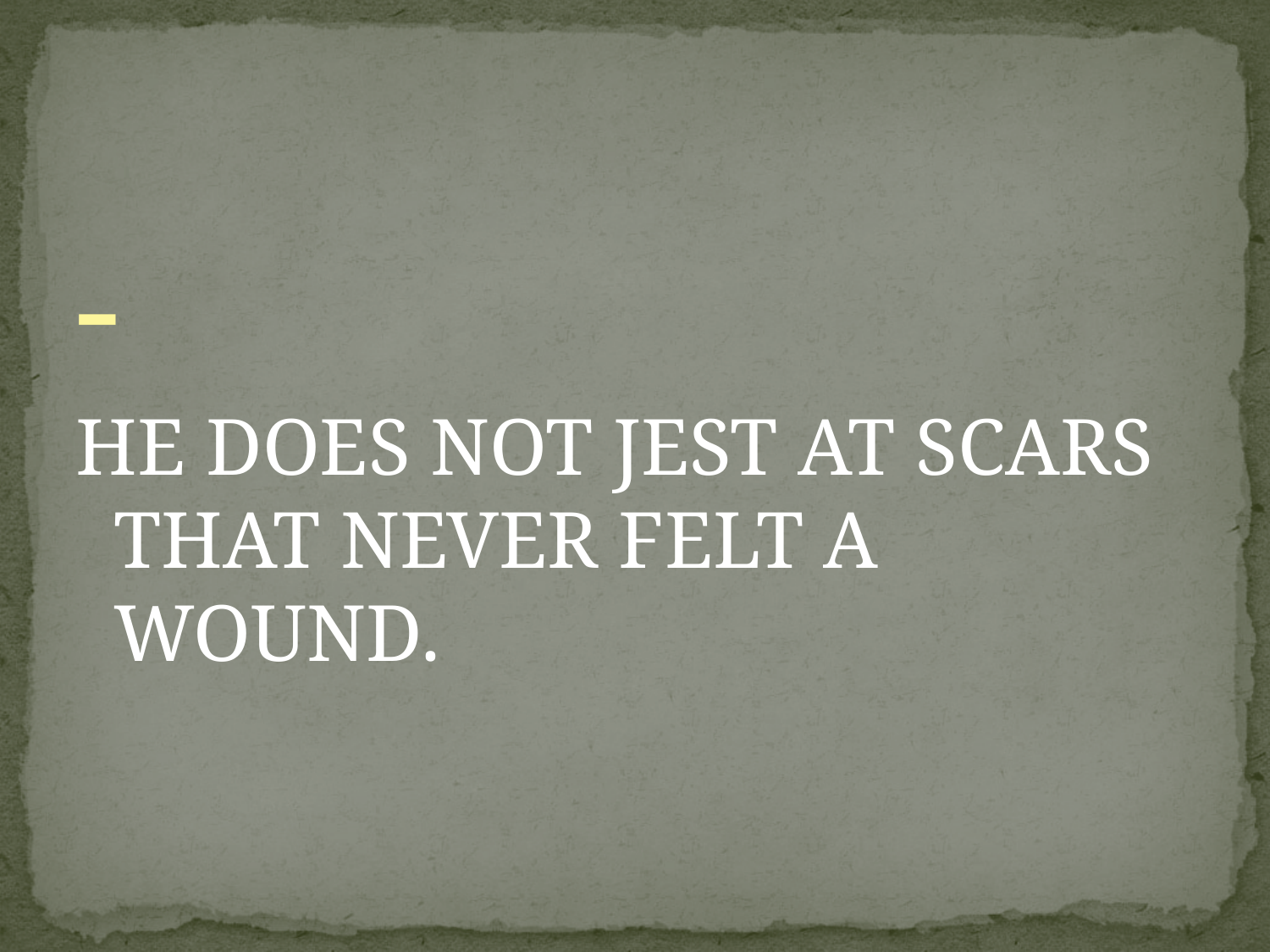

#
-
HE DOES NOT JEST AT SCARS THAT NEVER FELT A WOUND.